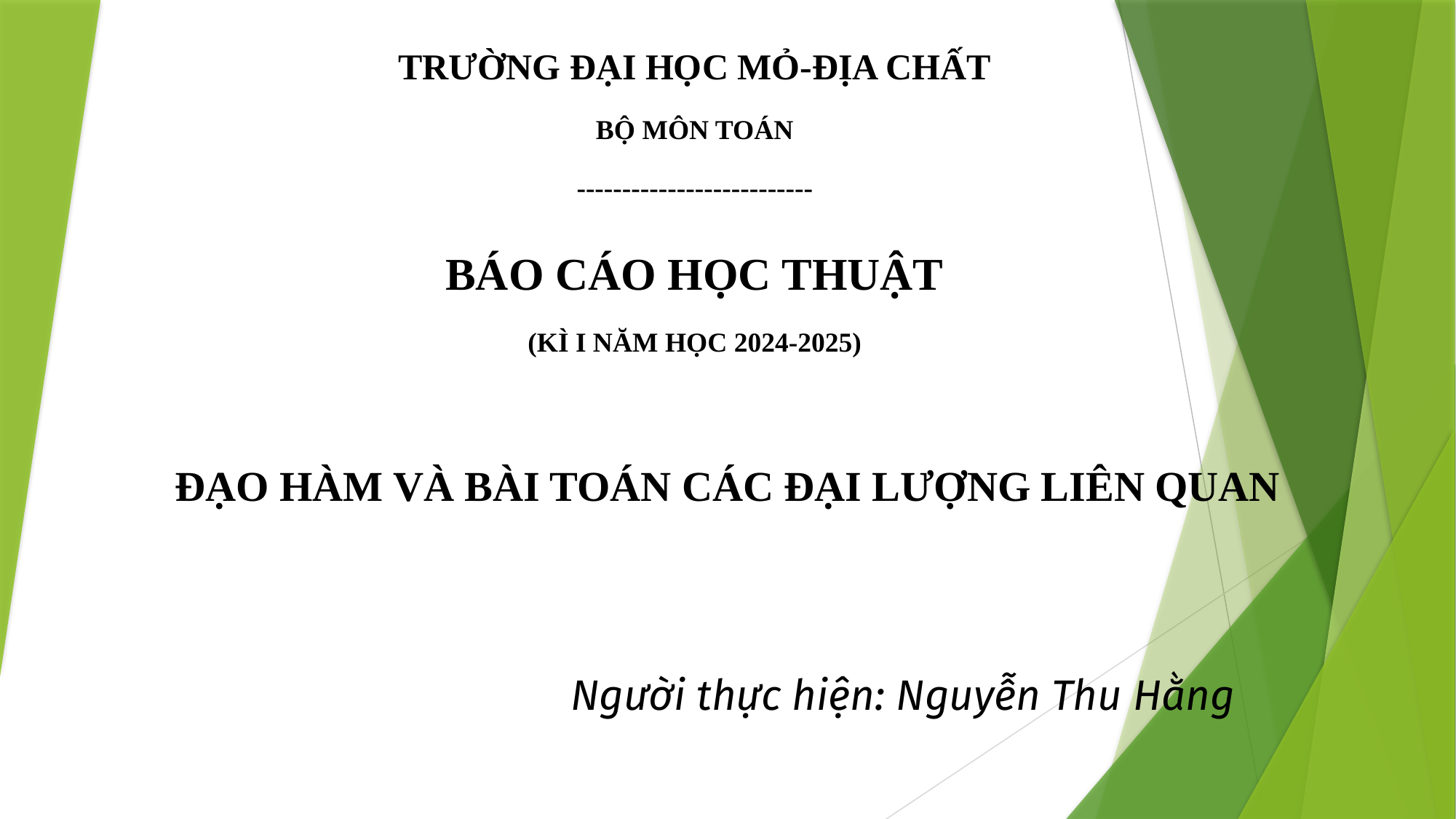

TRƯỜNG ĐẠI HỌC MỎ-ĐỊA CHẤT
BỘ MÔN TOÁN
--------------------------
BÁO CÁO HỌC THUẬT
(KÌ I NĂM HỌC 2024-2025)
ĐẠO HÀM VÀ BÀI TOÁN CÁC ĐẠI LƯỢNG LIÊN QUAN
Người thực hiện: Nguyễn Thu Hằng